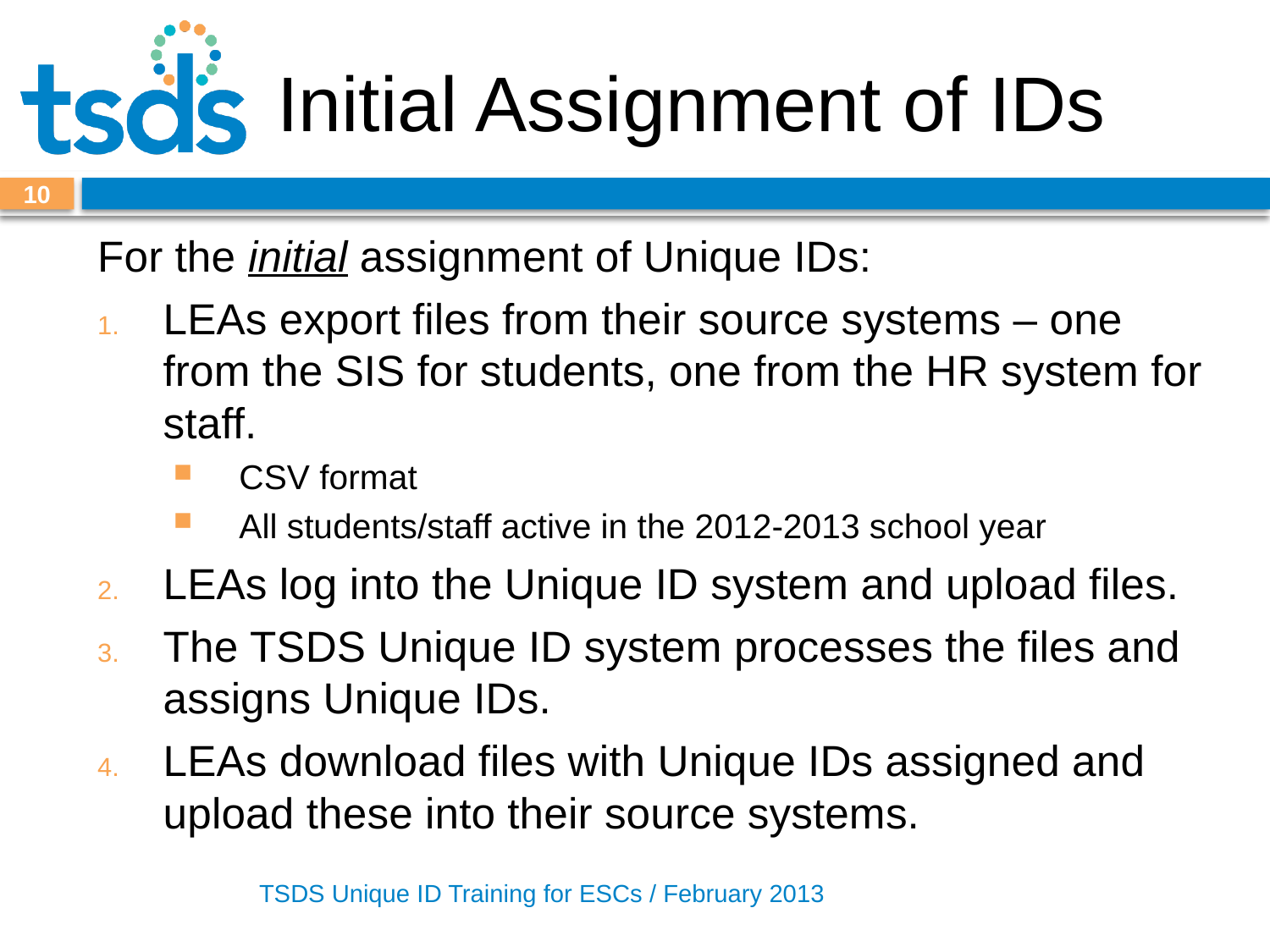

# Initial Assignment of IDs
10
For the initial assignment of Unique IDs:
LEAs export files from their source systems – one from the SIS for students, one from the HR system for staff.
CSV format
All students/staff active in the 2012-2013 school year
LEAs log into the Unique ID system and upload files.
The TSDS Unique ID system processes the files and assigns Unique IDs.
LEAs download files with Unique IDs assigned and upload these into their source systems.
TSDS Unique ID Training for ESCs / February 2013